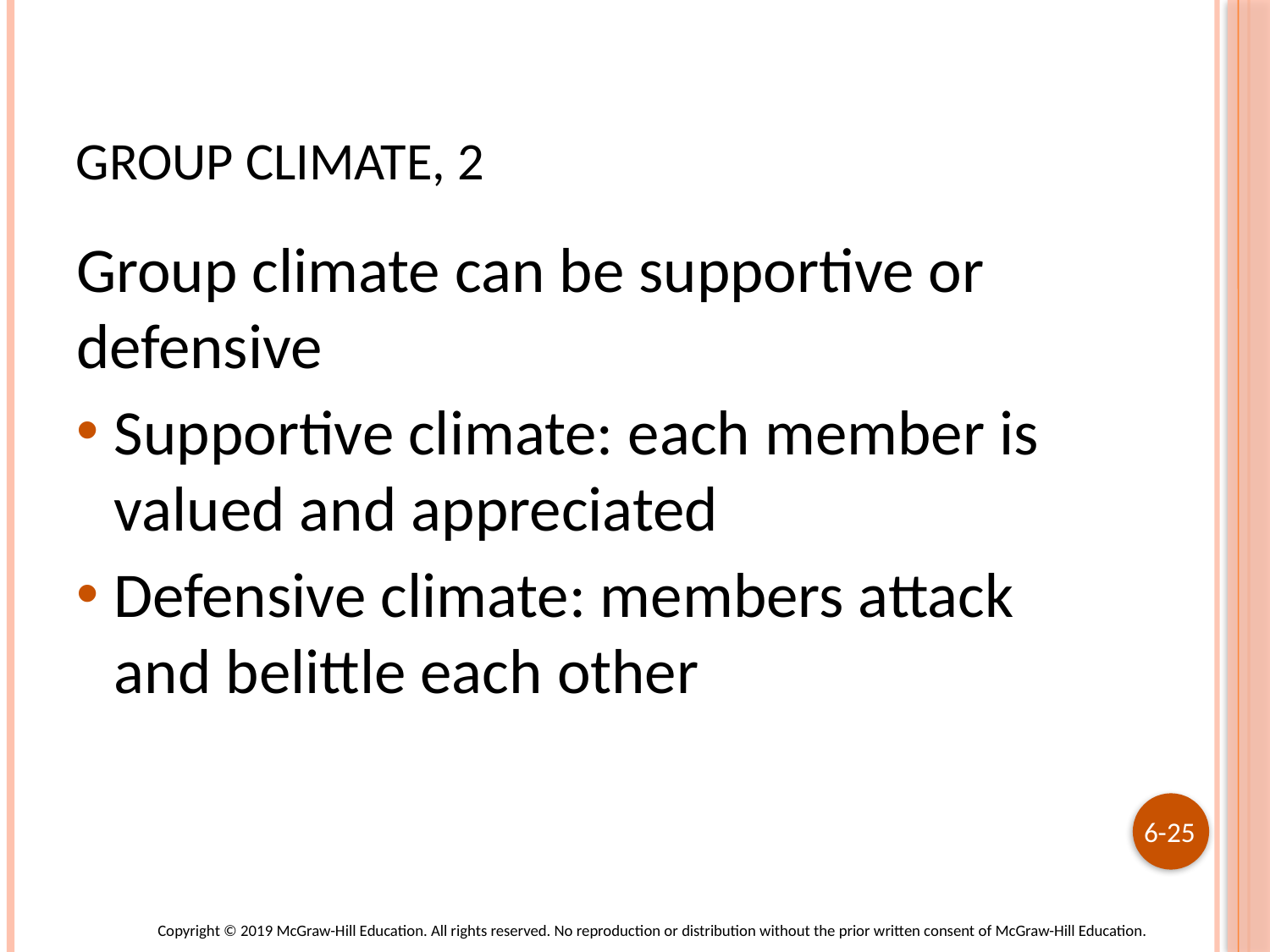

# Group Climate, 2
Group climate can be supportive or defensive
Supportive climate: each member is valued and appreciated
Defensive climate: members attack and belittle each other